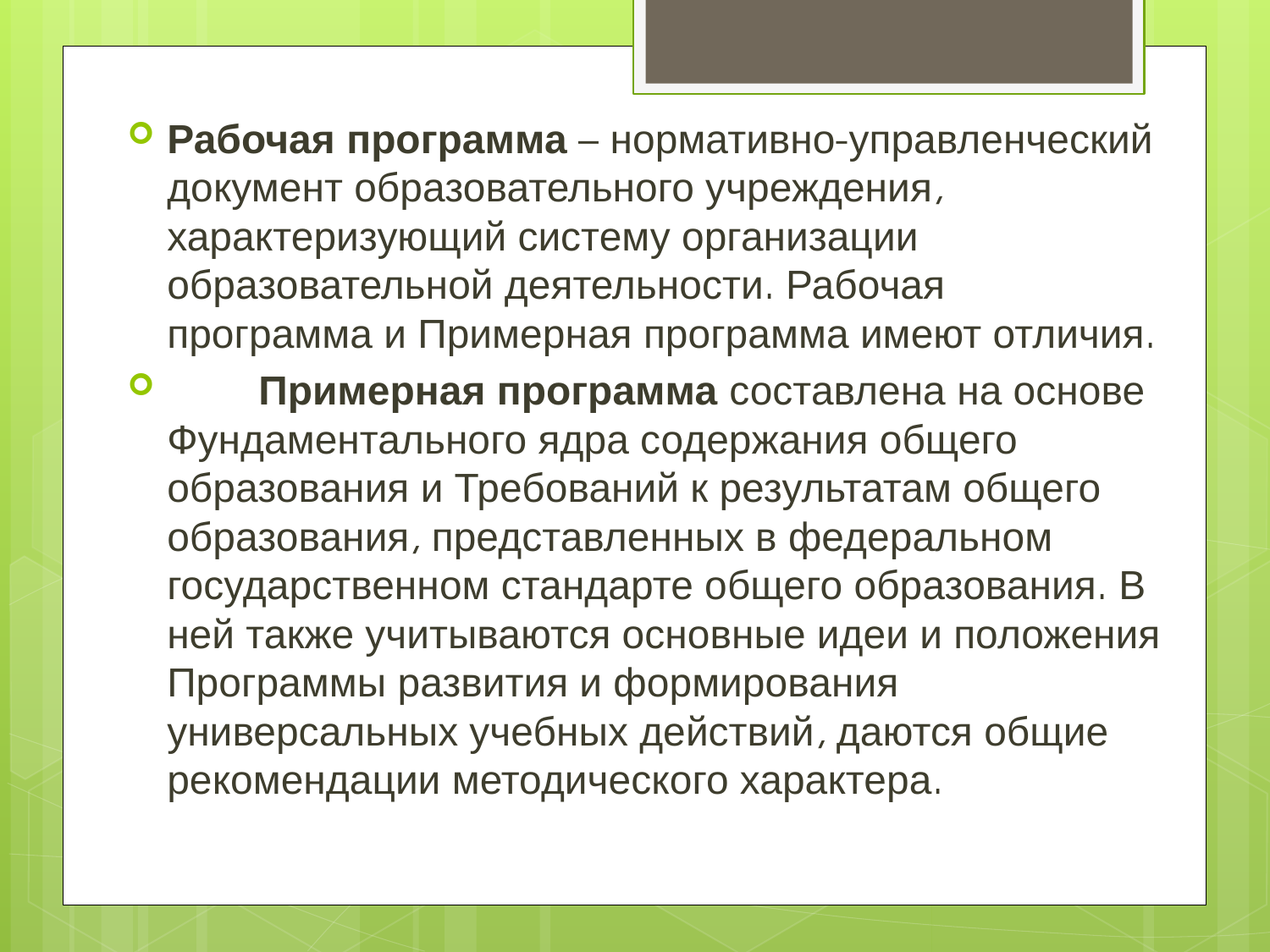

Рабочая программа – нормативно-управленческий документ образовательного учреждения, характеризующий систему организации образовательной деятельности. Рабочая программа и Примерная программа имеют отличия.
        Примерная программа составлена на основе Фундаментального ядра содержания общего образования и Требований к результатам общего образования, представленных в федеральном государственном стандарте общего образования. В ней также учитываются основные идеи и положения Программы развития и формирования универсальных учебных действий, даются общие рекомендации методического характера.